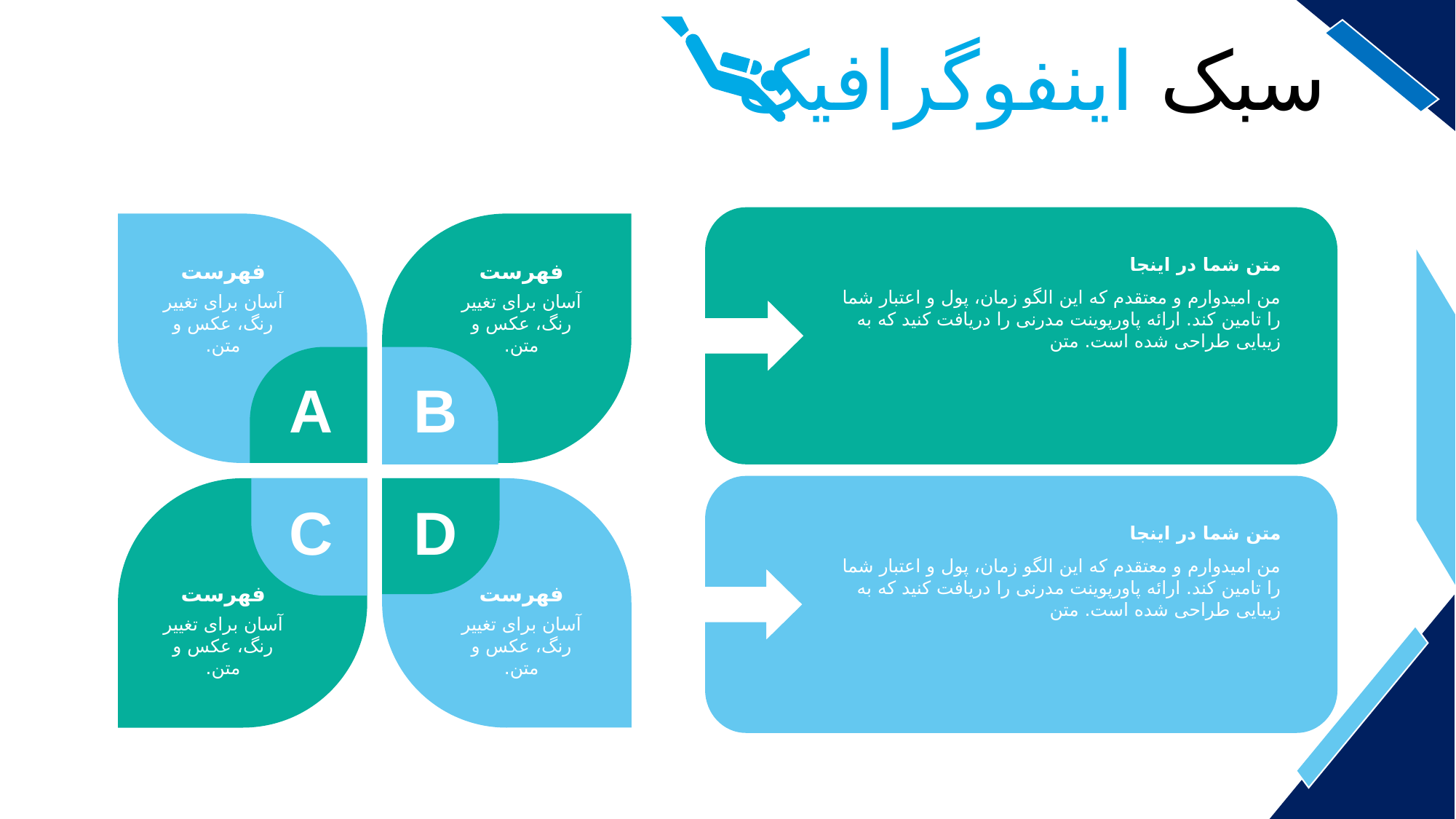

سبک اینفوگرافیک

متن شما در اینجا
من امیدوارم و معتقدم که این الگو زمان، پول و اعتبار شما را تامین کند. ارائه پاورپوینت مدرنی را دریافت کنید که به زیبایی طراحی شده است. متن

فهرست
آسان برای تغییر رنگ، عکس و متن.
فهرست
آسان برای تغییر رنگ، عکس و متن.

A
B

C
D
متن شما در اینجا
من امیدوارم و معتقدم که این الگو زمان، پول و اعتبار شما را تامین کند. ارائه پاورپوینت مدرنی را دریافت کنید که به زیبایی طراحی شده است. متن
فهرست
آسان برای تغییر رنگ، عکس و متن.
فهرست
آسان برای تغییر رنگ، عکس و متن.